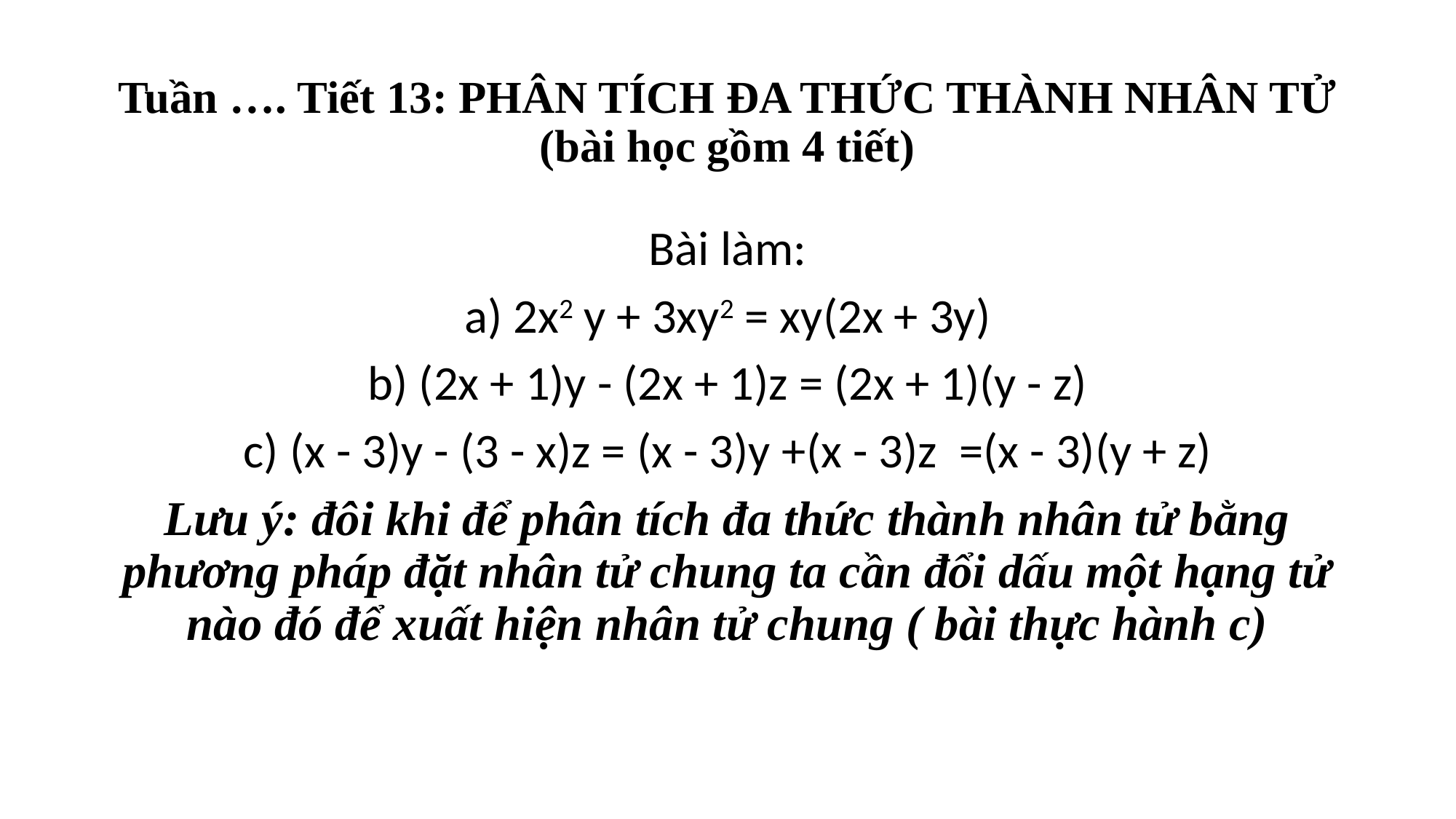

# Tuần …. Tiết 13: PHÂN TÍCH ĐA THỨC THÀNH NHÂN TỬ (bài học gồm 4 tiết)
Bài làm:
a) 2x2 y + 3xy2 = xy(2x + 3y)
b) (2x + 1)y - (2x + 1)z = (2x + 1)(y - z)
c) (x - 3)y - (3 - x)z = (x - 3)y +(x - 3)z  =(x - 3)(y + z)
Lưu ý: đôi khi để phân tích đa thức thành nhân tử bằng phương pháp đặt nhân tử chung ta cần đổi dấu một hạng tử nào đó để xuất hiện nhân tử chung ( bài thực hành c)